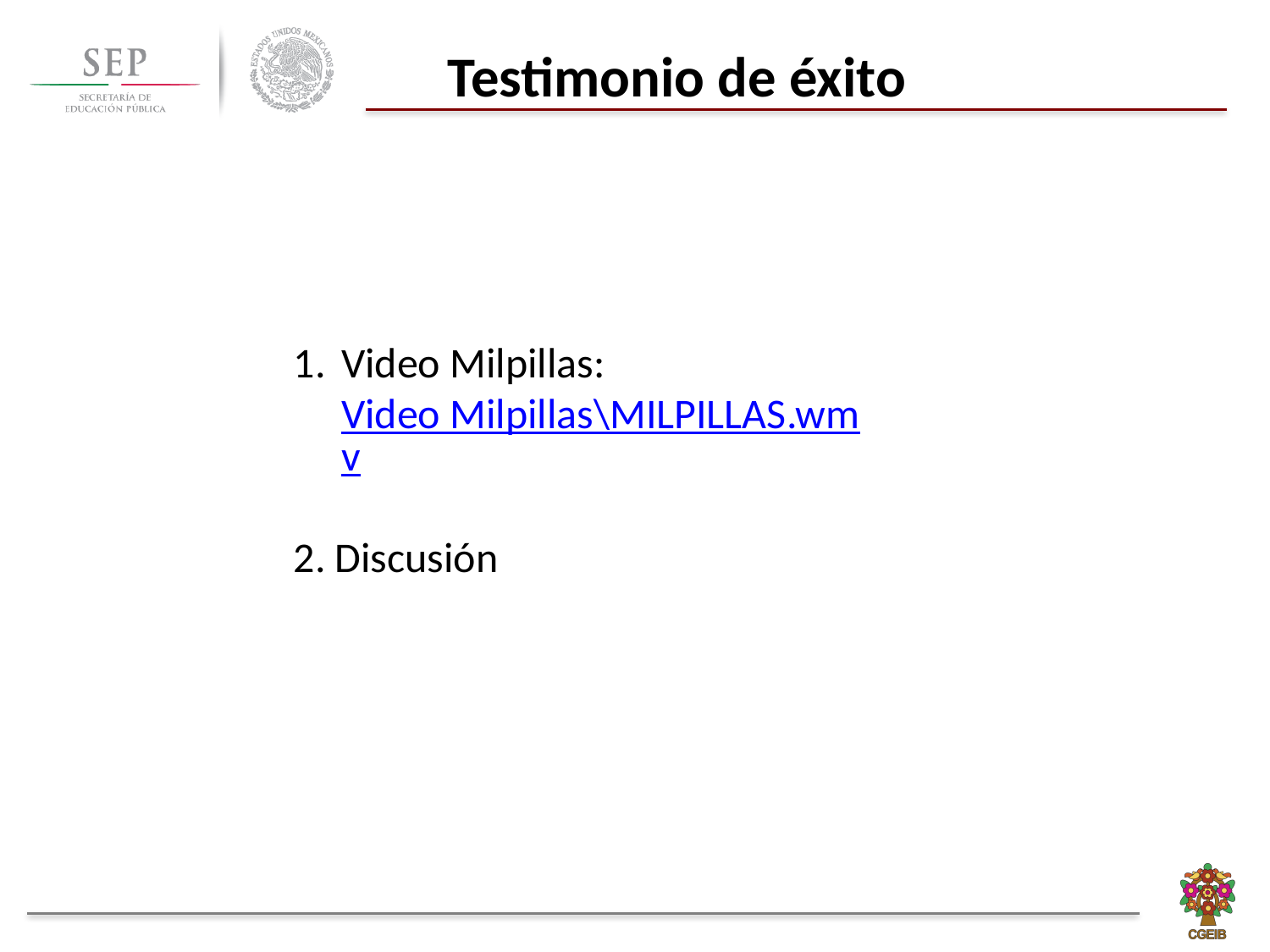

Testimonio de éxito
Video Milpillas: Video Milpillas\MILPILLAS.wmv

2. Discusión